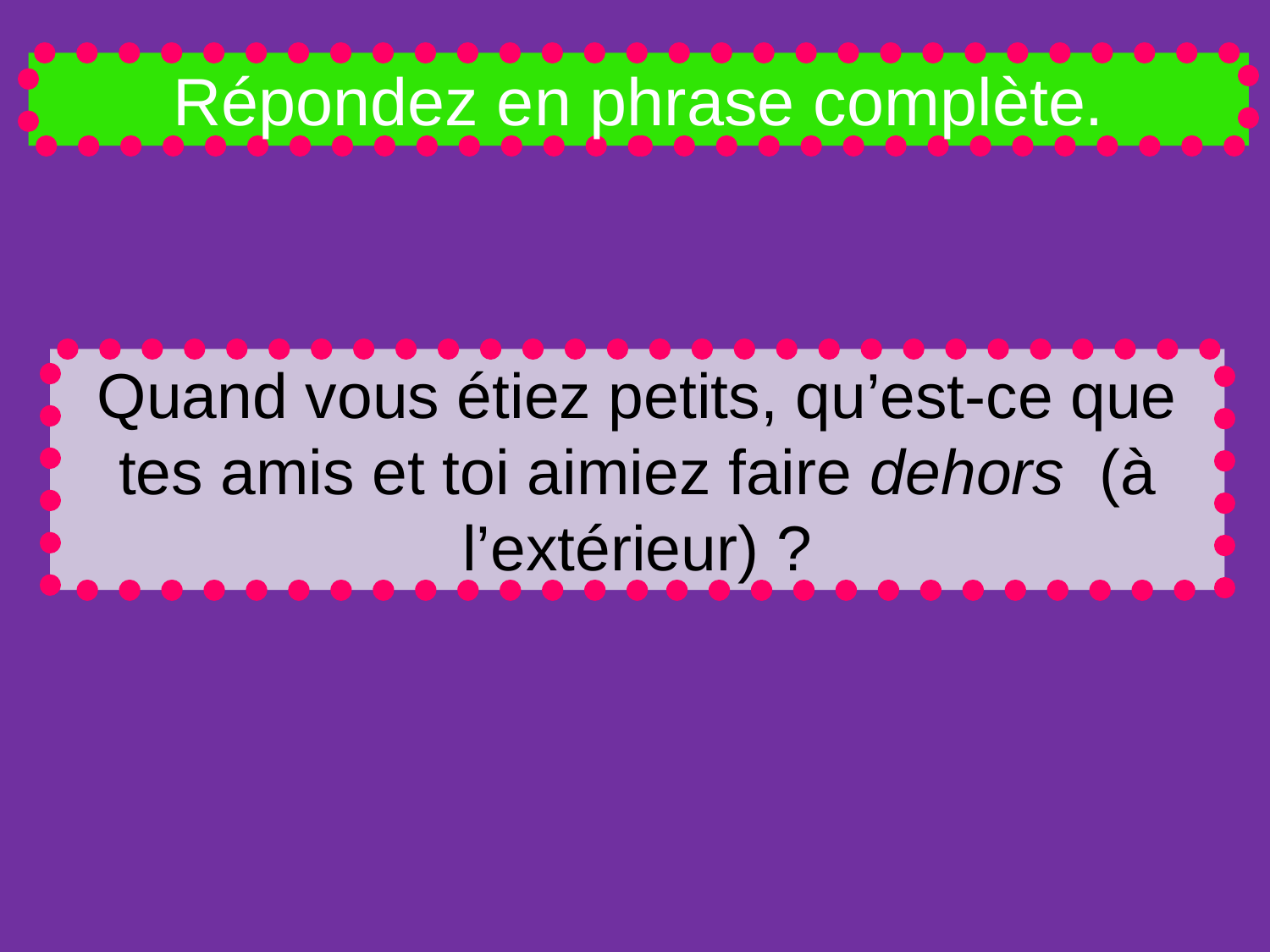

Répondez en phrase complète.
Quand vous étiez petits, qu’est-ce que tes amis et toi aimiez faire dehors  (à l’extérieur) ?